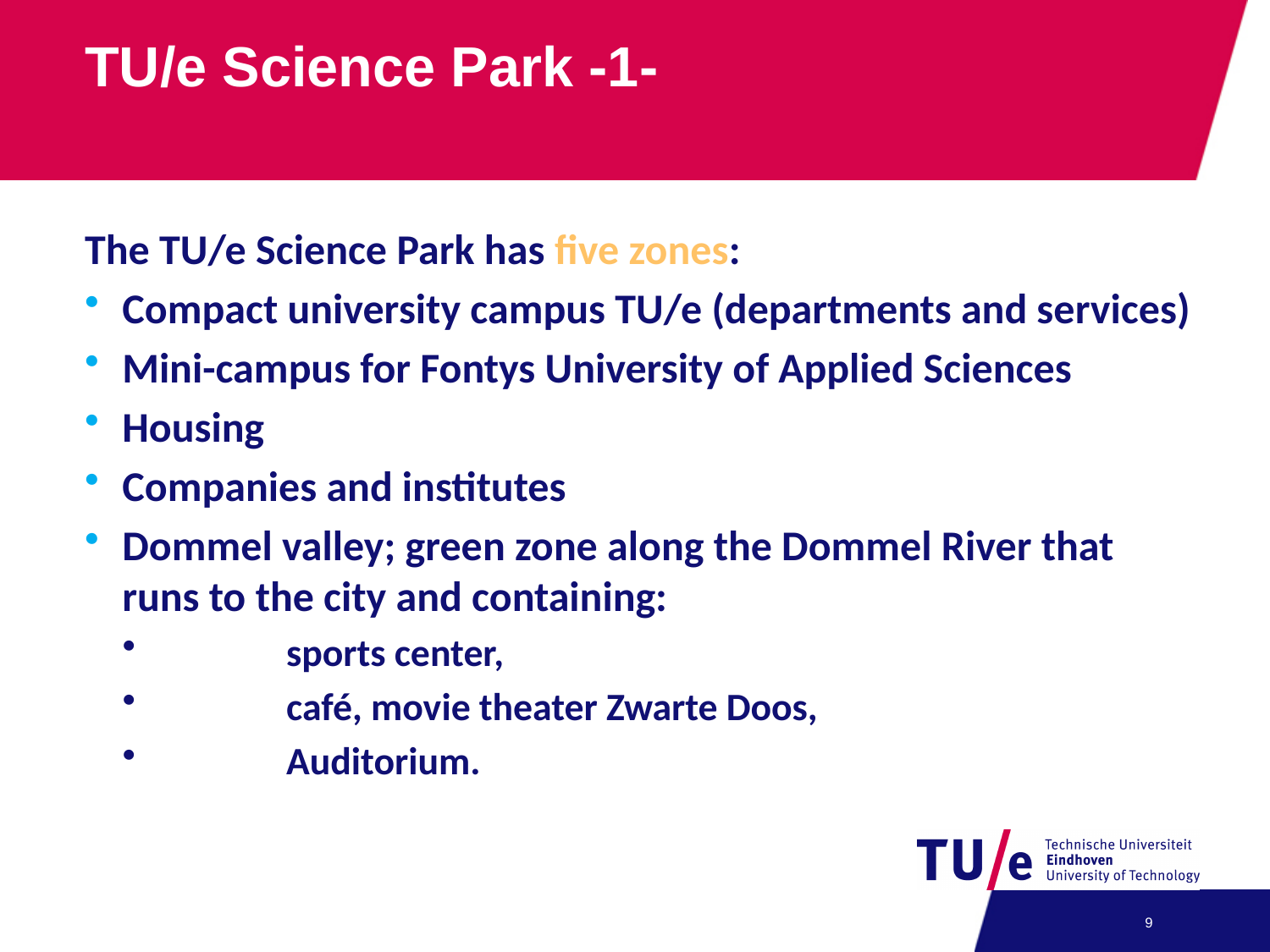

# TU/e Science Park -1-
The TU/e Science Park has five zones:
Compact university campus TU/e (departments and services)
Mini-campus for Fontys University of Applied Sciences
Housing
Companies and institutes
Dommel valley; green zone along the Dommel River that runs to the city and containing:
	sports center,
	café, movie theater Zwarte Doos,
	Auditorium.

9